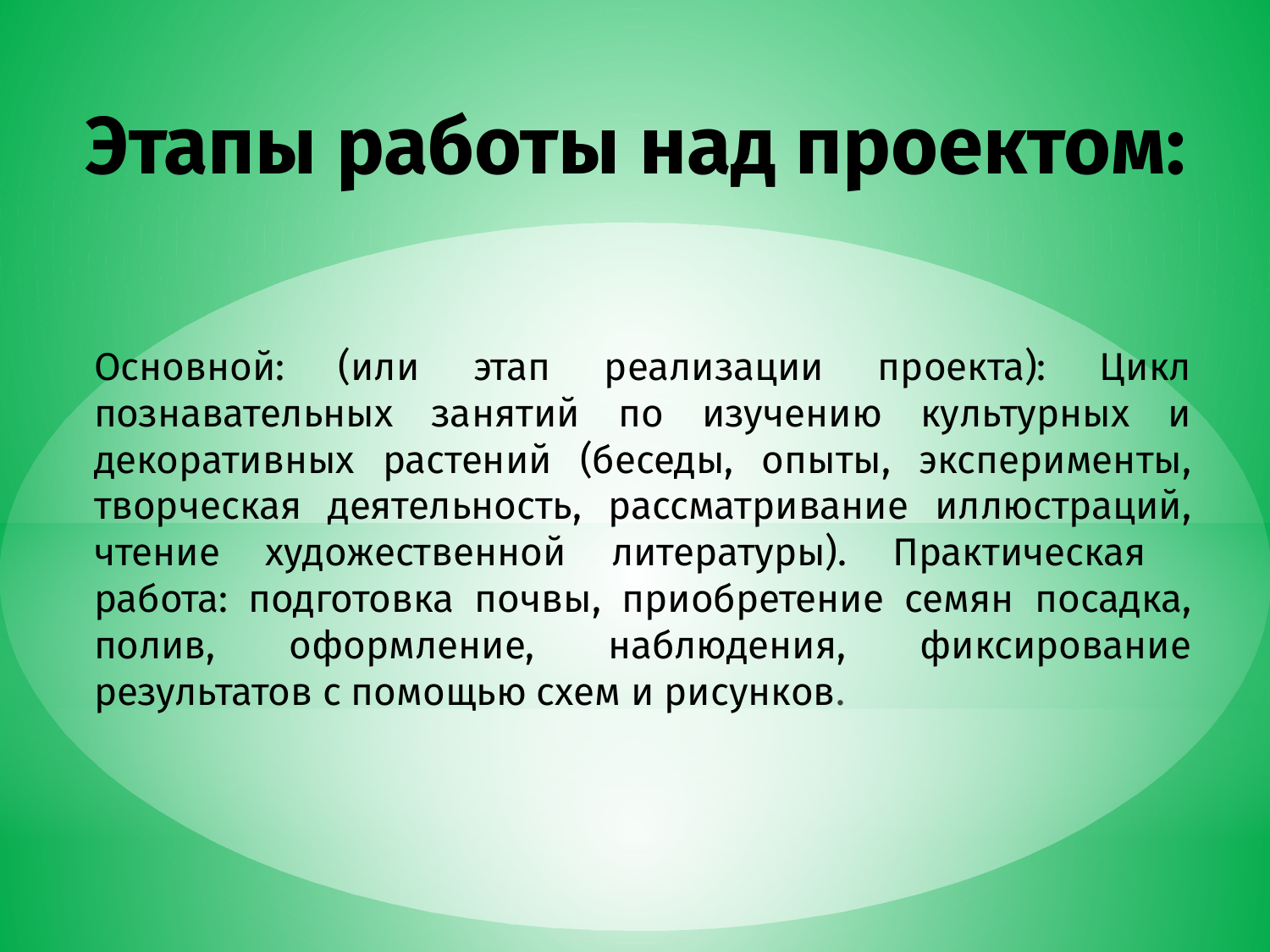

# Этапы работы над проектом:

Основной: (или этап реализации проекта): Цикл познавательных занятий по изучению культурных и декоративных растений (беседы, опыты, эксперименты, творческая деятельность, рассматривание иллюстраций, чтение художественной литературы). Практическая  работа: подготовка почвы, приобретение семян посадка, полив, оформление, наблюдения, фиксирование результатов с помощью схем и рисунков.